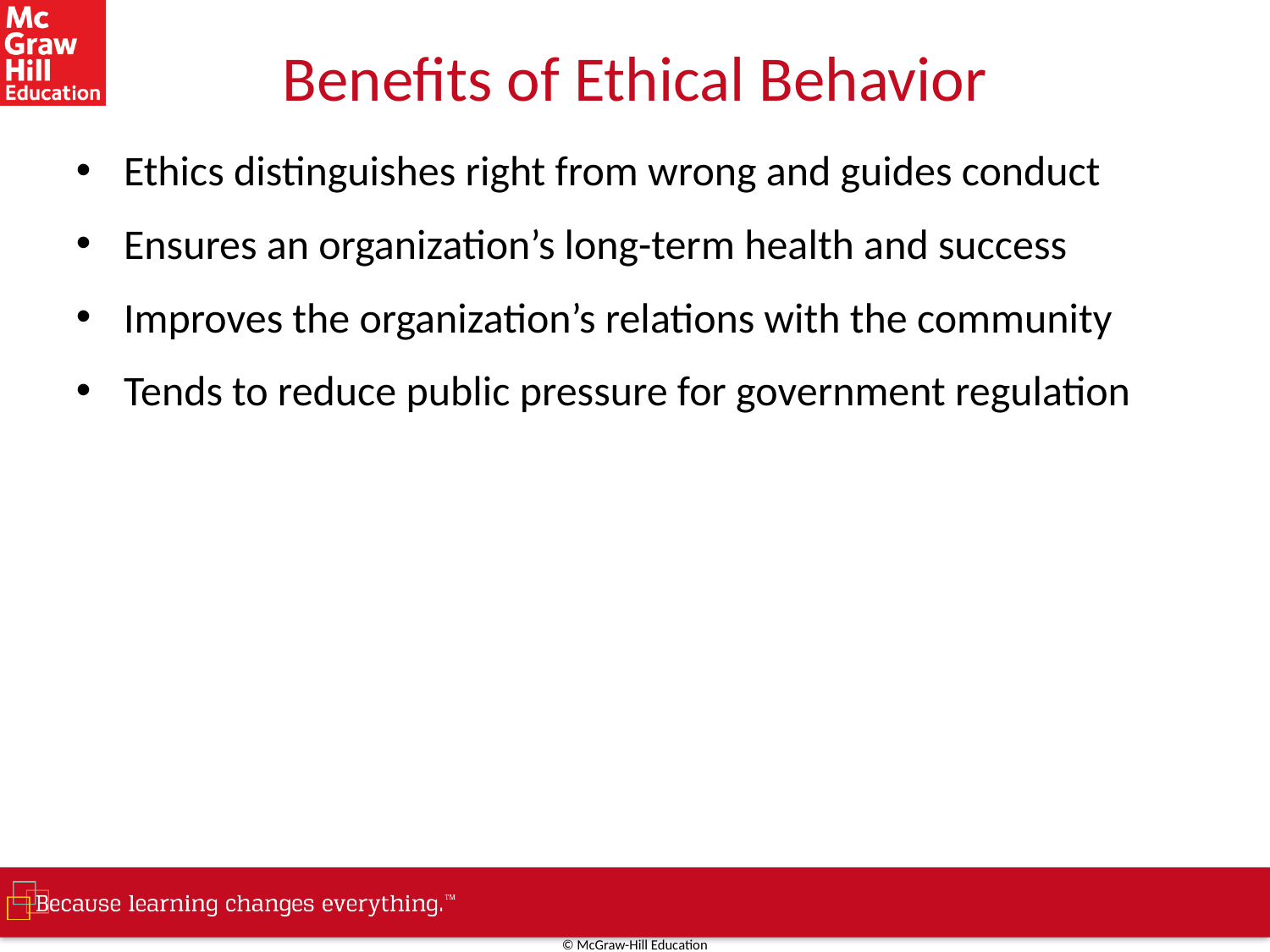

# Benefits of Ethical Behavior
Ethics distinguishes right from wrong and guides conduct
Ensures an organization’s long-term health and success
Improves the organization’s relations with the community
Tends to reduce public pressure for government regulation